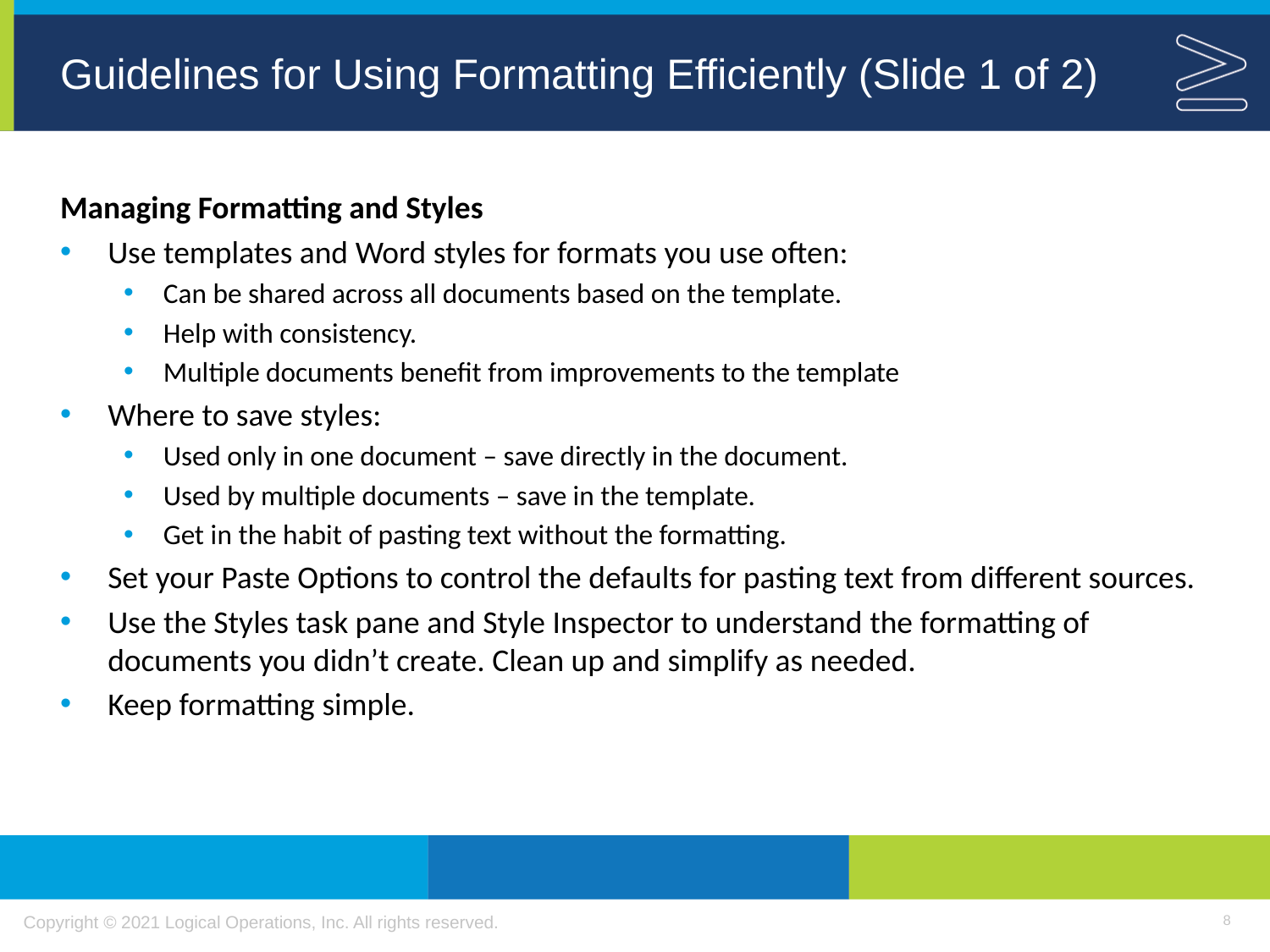

# Guidelines for Using Formatting Efficiently (Slide 1 of 2)
Managing Formatting and Styles
Use templates and Word styles for formats you use often:
Can be shared across all documents based on the template.
Help with consistency.
Multiple documents benefit from improvements to the template
Where to save styles:
Used only in one document – save directly in the document.
Used by multiple documents – save in the template.
Get in the habit of pasting text without the formatting.
Set your Paste Options to control the defaults for pasting text from different sources.
Use the Styles task pane and Style Inspector to understand the formatting of documents you didn’t create. Clean up and simplify as needed.
Keep formatting simple.
8